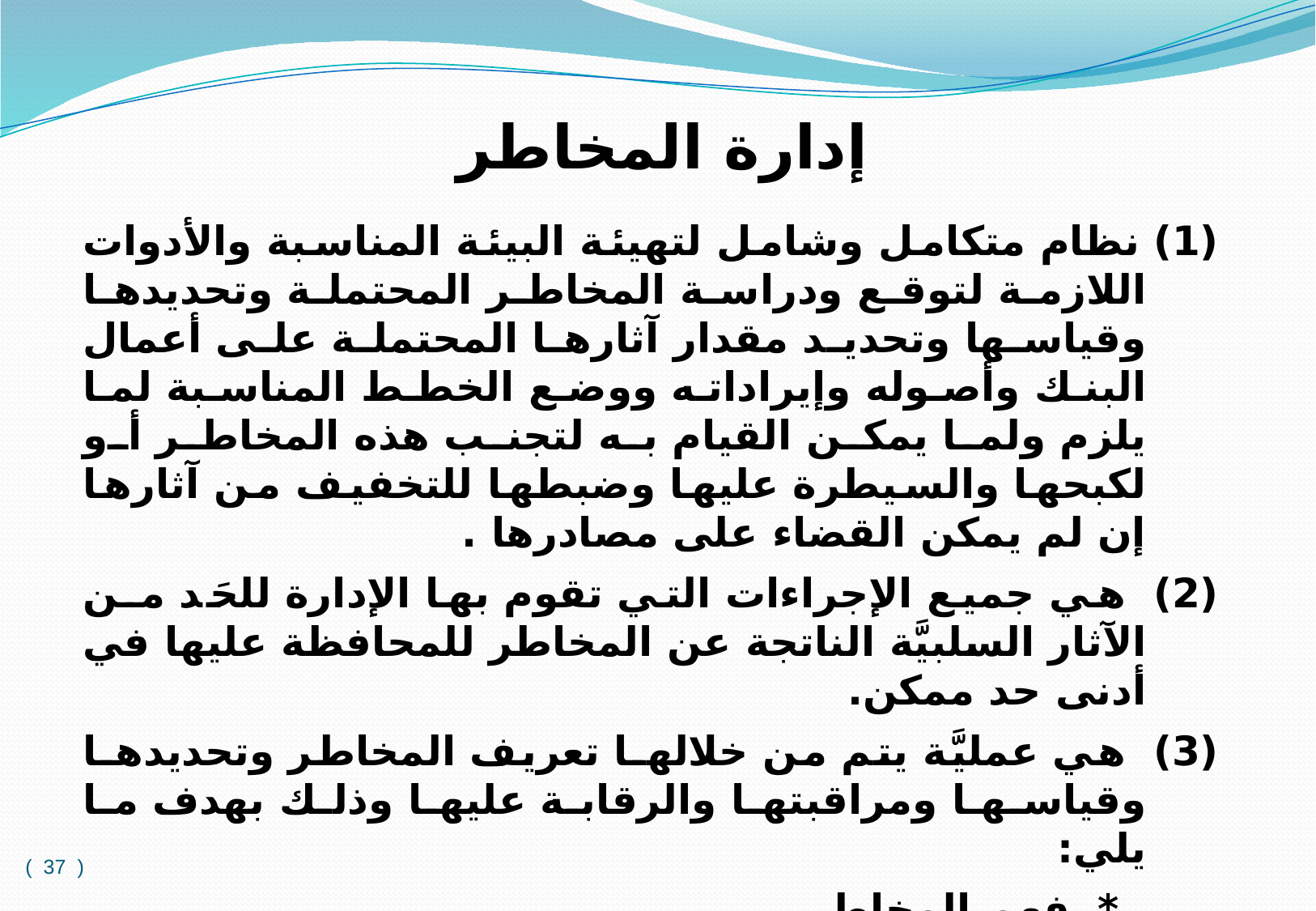

إدارة المخاطر

(1) نظام متكامل وشامل لتهيئة البيئة المناسبة والأدوات اللازمة لتوقع ودراسة المخاطر المحتملة وتحديدها وقياسها وتحديد مقدار آثارها المحتملة على أعمال البنك وأصوله وإيراداته ووضع الخطط المناسبة لما يلزم ولما يمكن القيام به لتجنب هذه المخاطر أو لكبحها والسيطرة عليها وضبطها للتخفيف من آثارها إن لم يمكن القضاء على مصادرها .
(2)  هي جميع الإجراءات التي تقوم بها الإدارة للحَد مـن الآثار السلبيَّة الناتجة عن المخاطر للمحافظة عليها في أدنى حد ممكن.
(3)  هي عمليَّة يتم من خلالهـا تعريف المخاطر وتحديدهـا وقياسهـا ومراقبتها والرقابة عليها وذلك بهدف ما يلي:
       *  فهم المخاطر.
       *  أنَّ المخاطر ضمن الإطار الموافق عليه من قبل مجلس الإدارة.
(  37  )